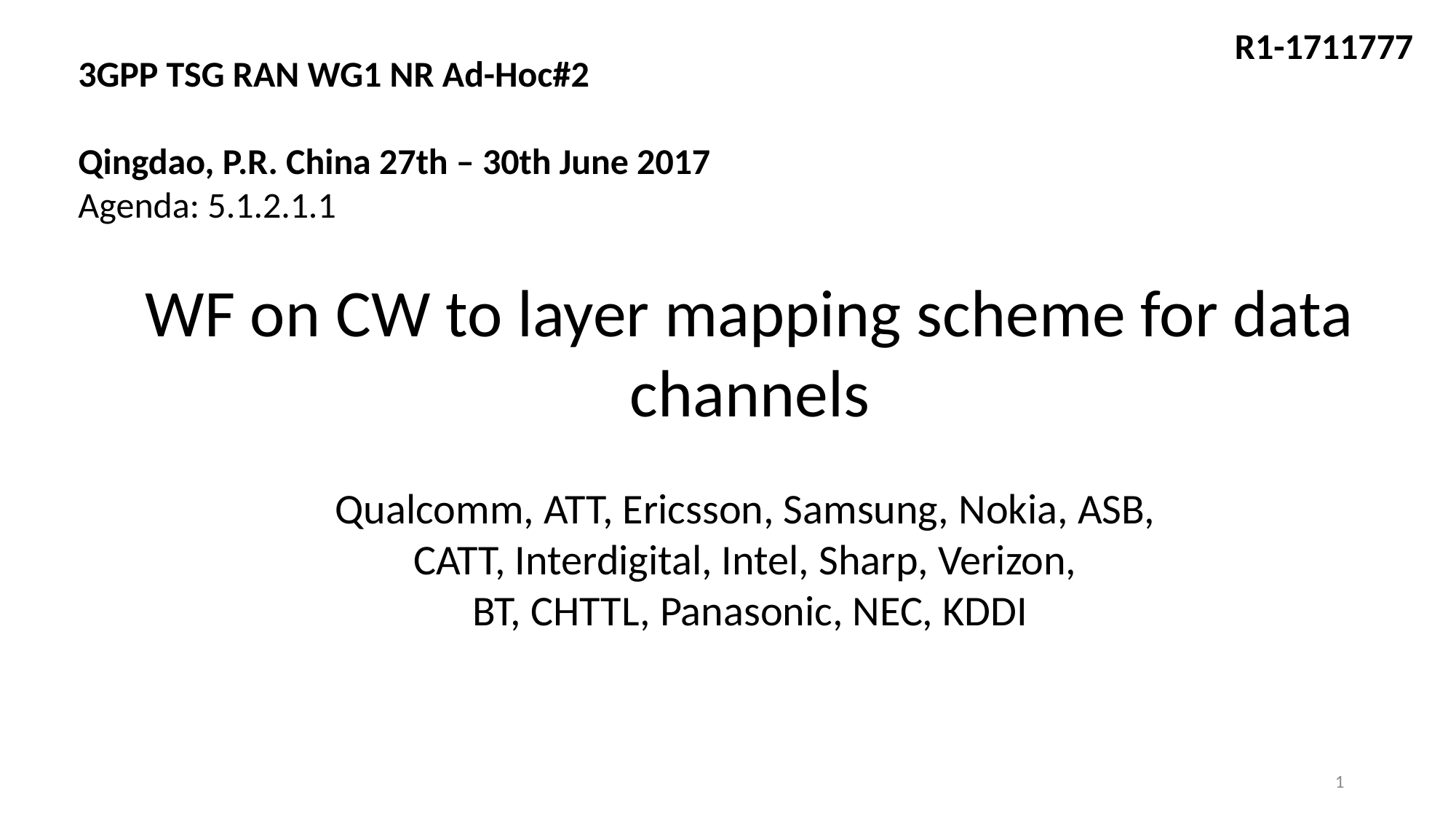

R1-1711777
3GPP TSG RAN WG1 NR Ad-Hoc#2
Qingdao, P.R. China 27th – 30th June 2017
Agenda: 5.1.2.1.1
WF on CW to layer mapping scheme for data channels

Qualcomm, ATT, Ericsson, Samsung, Nokia, ASB,
CATT, Interdigital, Intel, Sharp, Verizon,
BT, CHTTL, Panasonic, NEC, KDDI
1